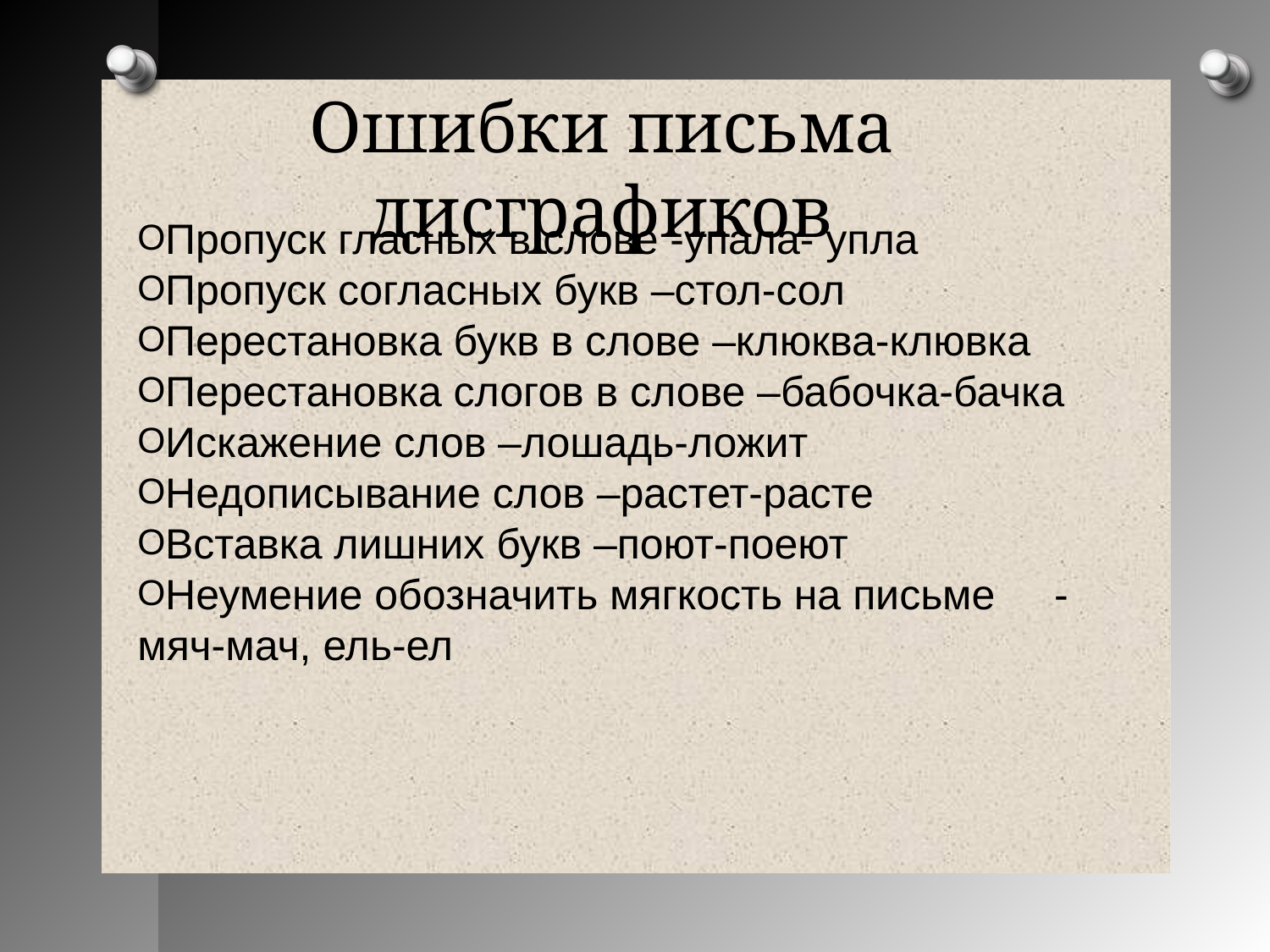

Ошибки письма дисграфиков
Пропуск гласных в слове -упала- упла
Пропуск согласных букв –стол-сол
Перестановка букв в слове –клюква-клювка
Перестановка слогов в слове –бабочка-бачка
Искажение слов –лошадь-ложит
Недописывание слов –растет-расте
Вставка лишних букв –поют-поеют
Неумение обозначить мягкость на письме     -мяч-мач, ель-ел